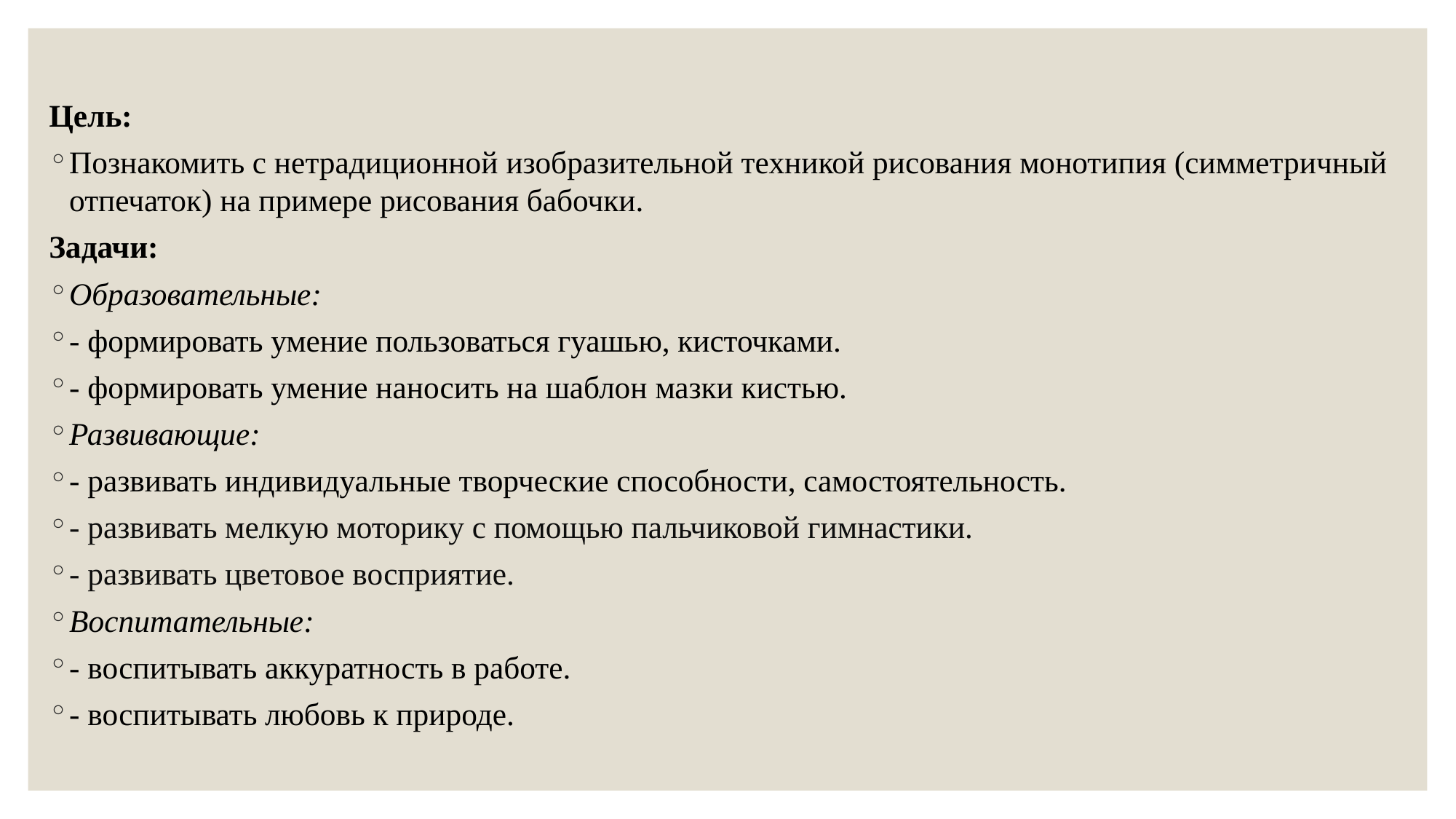

Цель:
Познакомить с нетрадиционной изобразительной техникой рисования монотипия (симметричный отпечаток) на примере рисования бабочки.
Задачи:
Образовательные:
- формировать умение пользоваться гуашью, кисточками.
- формировать умение наносить на шаблон мазки кистью.
Развивающие:
- развивать индивидуальные творческие способности, самостоятельность.
- развивать мелкую моторику с помощью пальчиковой гимнастики.
- развивать цветовое восприятие.
Воспитательные:
- воспитывать аккуратность в работе.
- воспитывать любовь к природе.